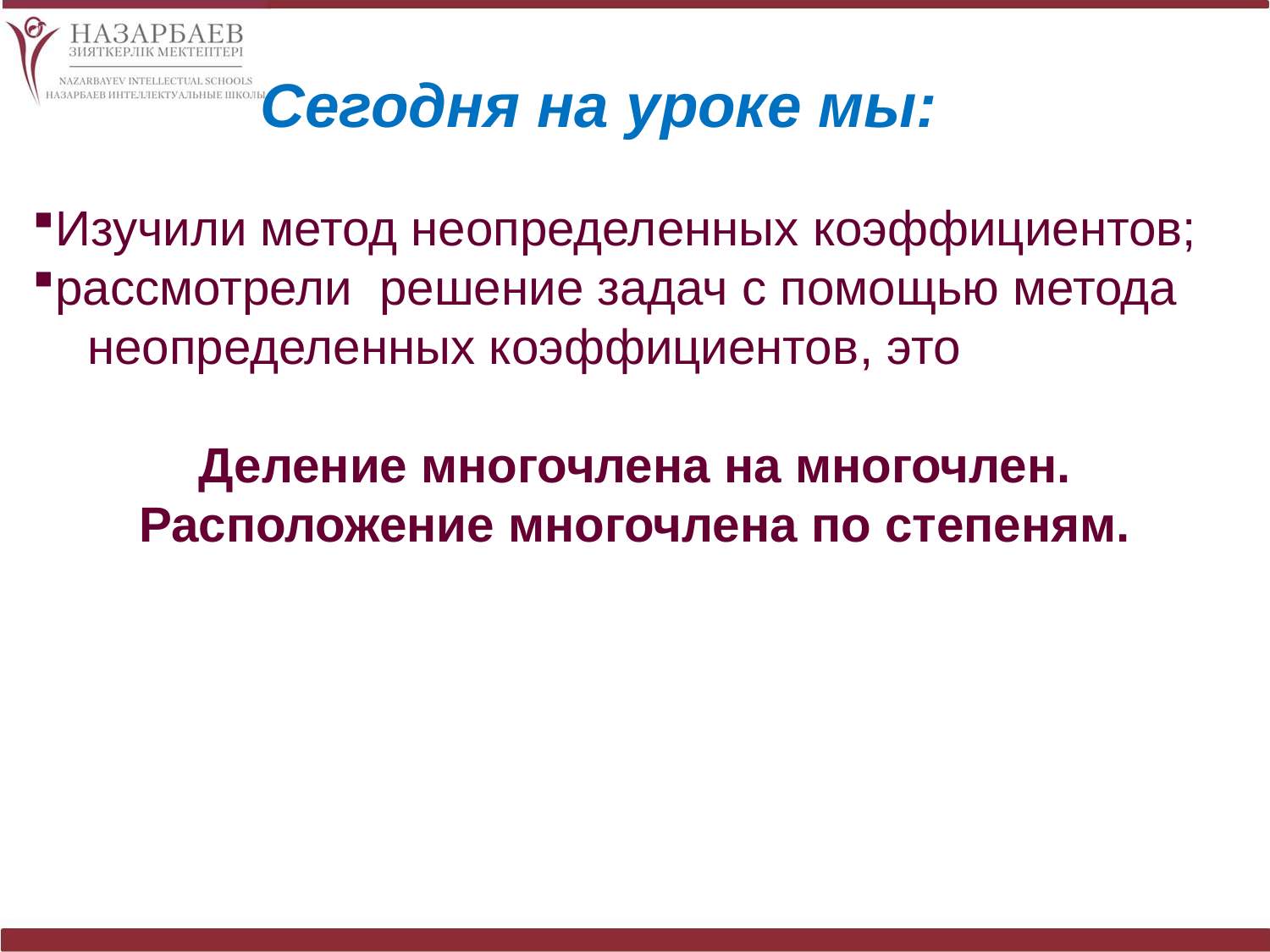

Сегодня на уроке мы:
Изучили метод неопределенных коэффициентов;
рассмотрели  решение задач с помощью метода         неопределенных коэффициентов, это

Деление многочлена на многочлен.
Расположение многочлена по степеням.